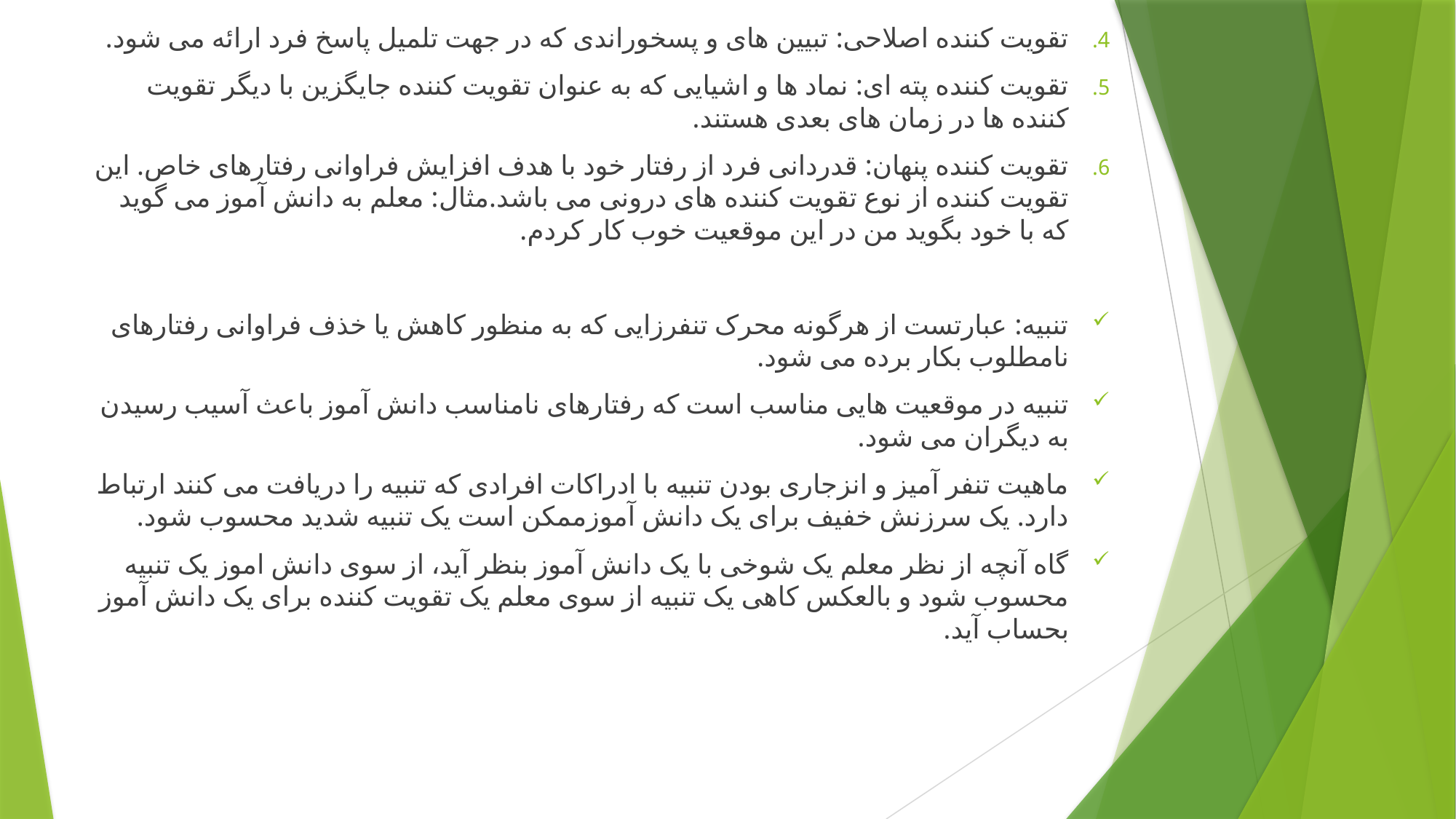

تقویت کننده اصلاحی: تبیین های و پسخوراندی که در جهت تلمیل پاسخ فرد ارائه می شود.
تقویت کننده پته ای: نماد ها و اشیایی که به عنوان تقویت کننده جایگزین با دیگر تقویت کننده ها در زمان های بعدی هستند.
تقویت کننده پنهان: قدردانی فرد از رفتار خود با هدف افزایش فراوانی رفتارهای خاص. این تقویت کننده از نوع تقویت کننده های درونی می باشد.مثال: معلم به دانش آموز می گوید که با خود بگوید من در این موقعیت خوب کار کردم.

تنبیه: عبارتست از هرگونه محرک تنفرزایی که به منظور کاهش یا خذف فراوانی رفتارهای نامطلوب بکار برده می شود.
تنبیه در موقعیت هایی مناسب است که رفتارهای نامناسب دانش آموز باعث آسیب رسیدن به دیگران می شود.
ماهیت تنفر آمیز و انزجاری بودن تنبیه با ادراکات افرادی که تنبیه را دریافت می کنند ارتباط دارد. یک سرزنش خفیف برای یک دانش آموزممکن است یک تنبیه شدید محسوب شود.
گاه آنچه از نظر معلم یک شوخی با یک دانش آموز بنظر آید، از سوی دانش اموز یک تنبیه محسوب شود و بالعکس کاهی یک تنبیه از سوی معلم یک تقویت کننده برای یک دانش آموز بحساب آید.